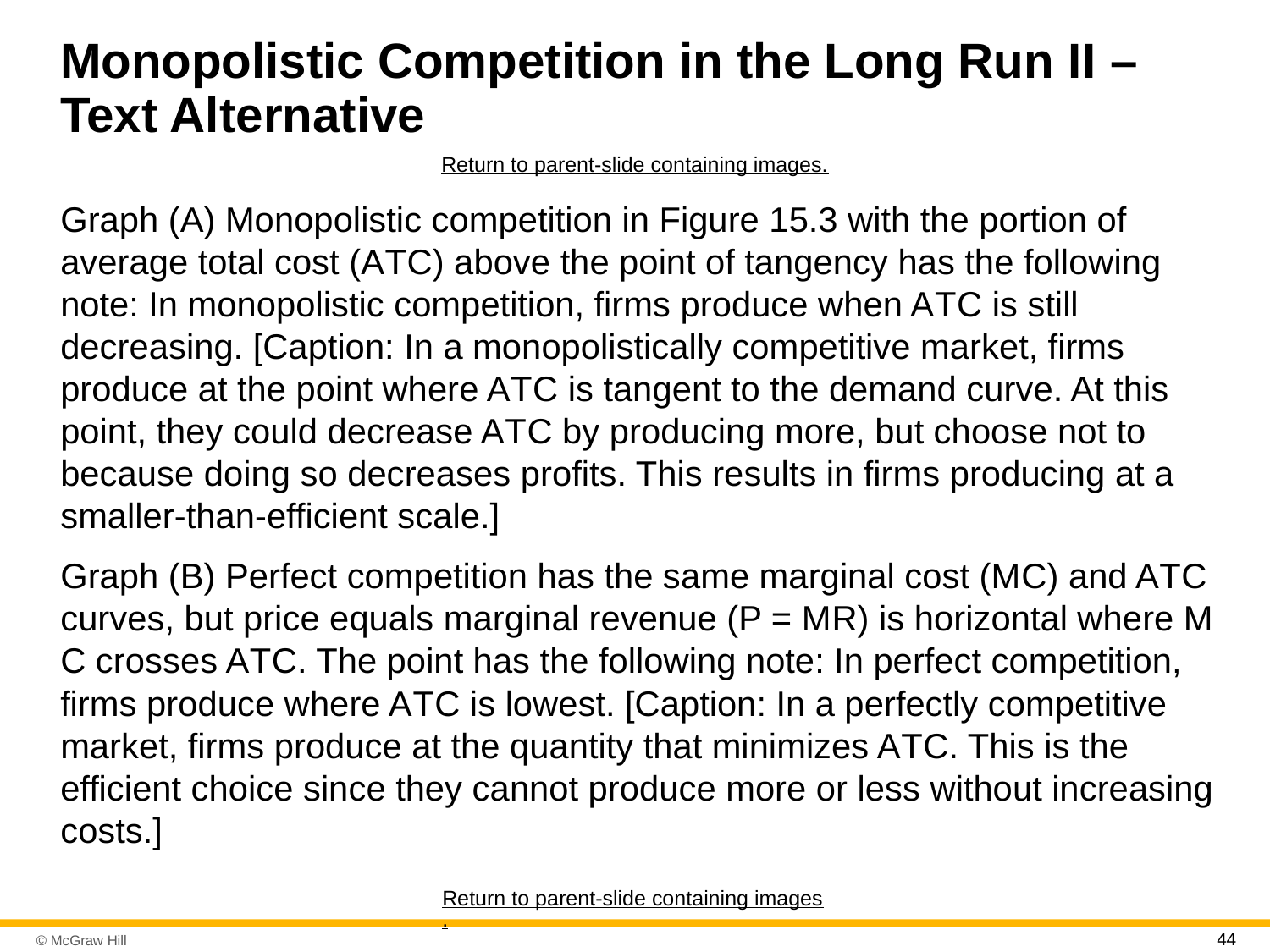

# Monopolistic Competition in the Long Run I I – Text Alternative
Return to parent-slide containing images.
Graph (A) Monopolistic competition in Figure 15.3 with the portion of average total cost (A T C) above the point of tangency has the following note: In monopolistic competition, firms produce when A T C is still decreasing. [Caption: In a monopolistically competitive market, firms produce at the point where A T C is tangent to the demand curve. At this point, they could decrease A T C by producing more, but choose not to because doing so decreases profits. This results in firms producing at a smaller-than-efficient scale.]
Graph (B) Perfect competition has the same marginal cost (M C) and A T C curves, but price equals marginal revenue (P = M R) is horizontal where M C crosses A T C. The point has the following note: In perfect competition, firms produce where A T C is lowest. [Caption: In a perfectly competitive market, firms produce at the quantity that minimizes A T C. This is the efficient choice since they cannot produce more or less without increasing costs.]
Return to parent-slide containing images.